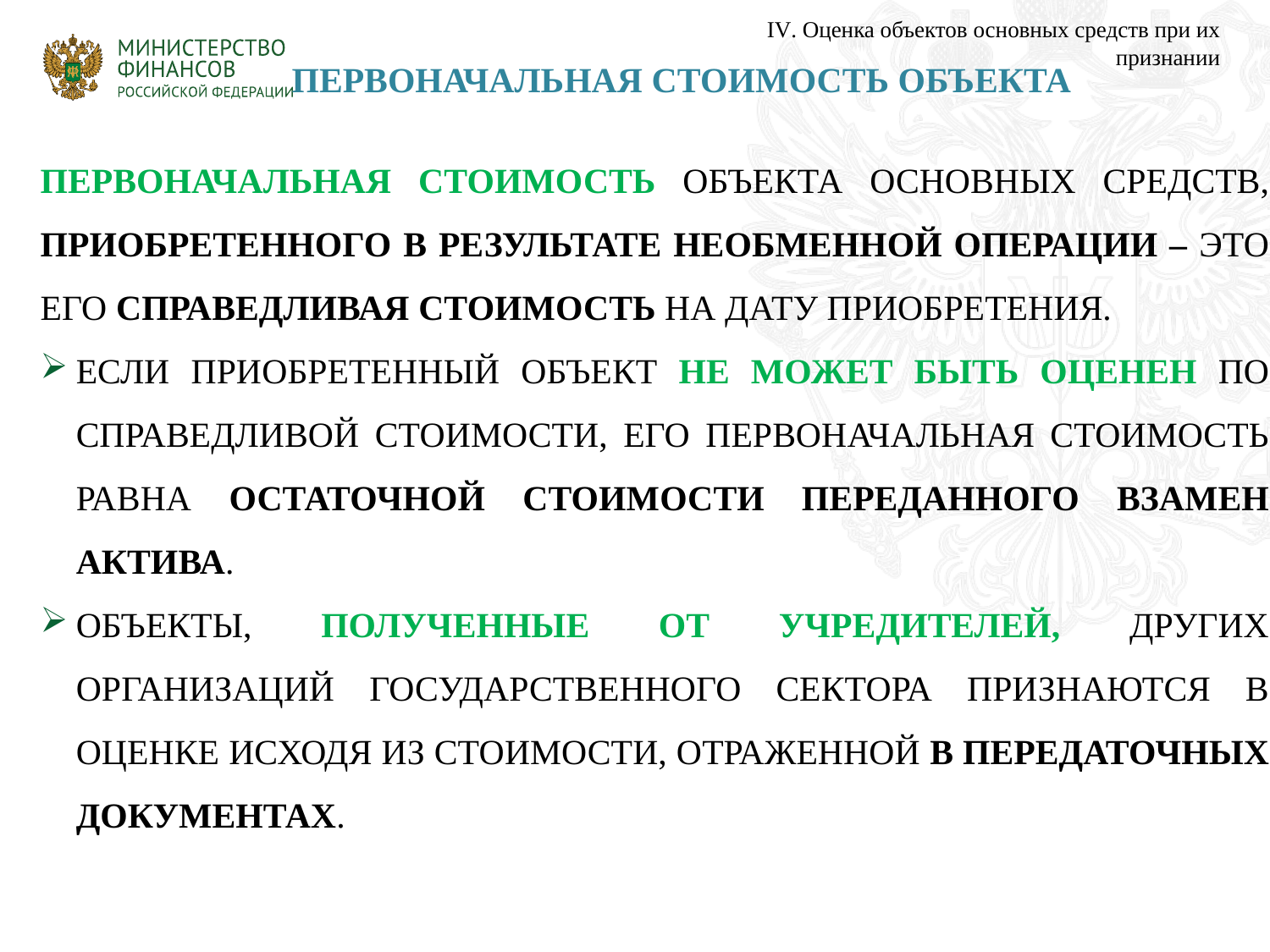

IV. Оценка объектов основных средств при их признании
# ПЕРВОНАЧАЛЬНАЯ СТОИМОСТЬ ОБЪЕКТА
ПЕРВОНАЧАЛЬНАЯ СТОИМОСТЬ ОБЪЕКТА ОСНОВНЫХ СРЕДСТВ, ПРИОБРЕТЕННОГО В РЕЗУЛЬТАТЕ НЕОБМЕННОЙ ОПЕРАЦИИ – ЭТО ЕГО СПРАВЕДЛИВАЯ СТОИМОСТЬ НА ДАТУ ПРИОБРЕТЕНИЯ.
ЕСЛИ ПРИОБРЕТЕННЫЙ ОБЪЕКТ НЕ МОЖЕТ БЫТЬ ОЦЕНЕН ПО СПРАВЕДЛИВОЙ СТОИМОСТИ, ЕГО ПЕРВОНАЧАЛЬНАЯ СТОИМОСТЬ РАВНА ОСТАТОЧНОЙ СТОИМОСТИ ПЕРЕДАННОГО ВЗАМЕН АКТИВА.
ОБЪЕКТЫ, ПОЛУЧЕННЫЕ ОТ УЧРЕДИТЕЛЕЙ, ДРУГИХ ОРГАНИЗАЦИЙ ГОСУДАРСТВЕННОГО СЕКТОРА ПРИЗНАЮТСЯ В ОЦЕНКЕ ИСХОДЯ ИЗ СТОИМОСТИ, ОТРАЖЕННОЙ В ПЕРЕДАТОЧНЫХ ДОКУМЕНТАХ.